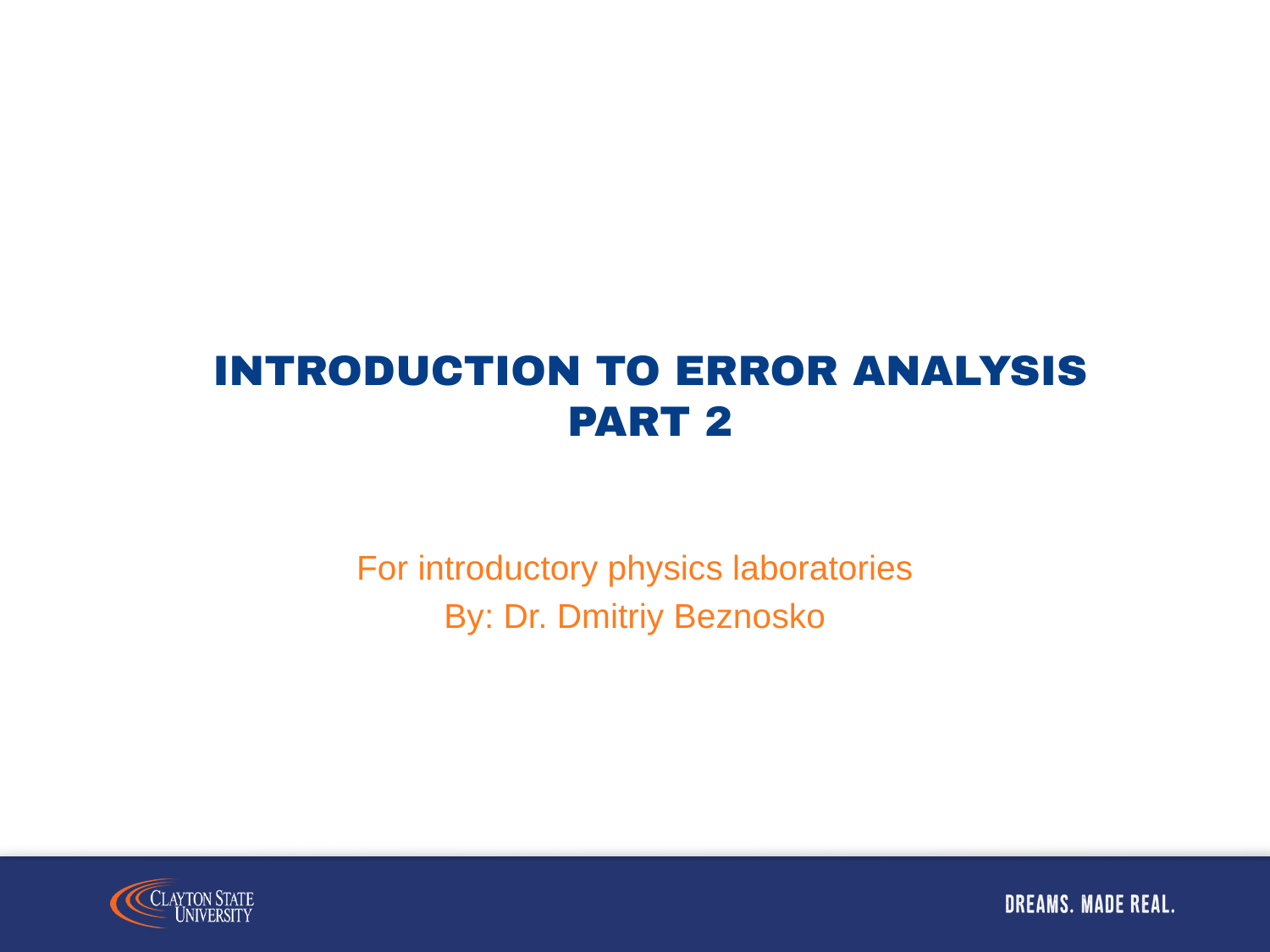

# Introduction to error analysis part 2
For introductory physics laboratories
By: Dr. Dmitriy Beznosko